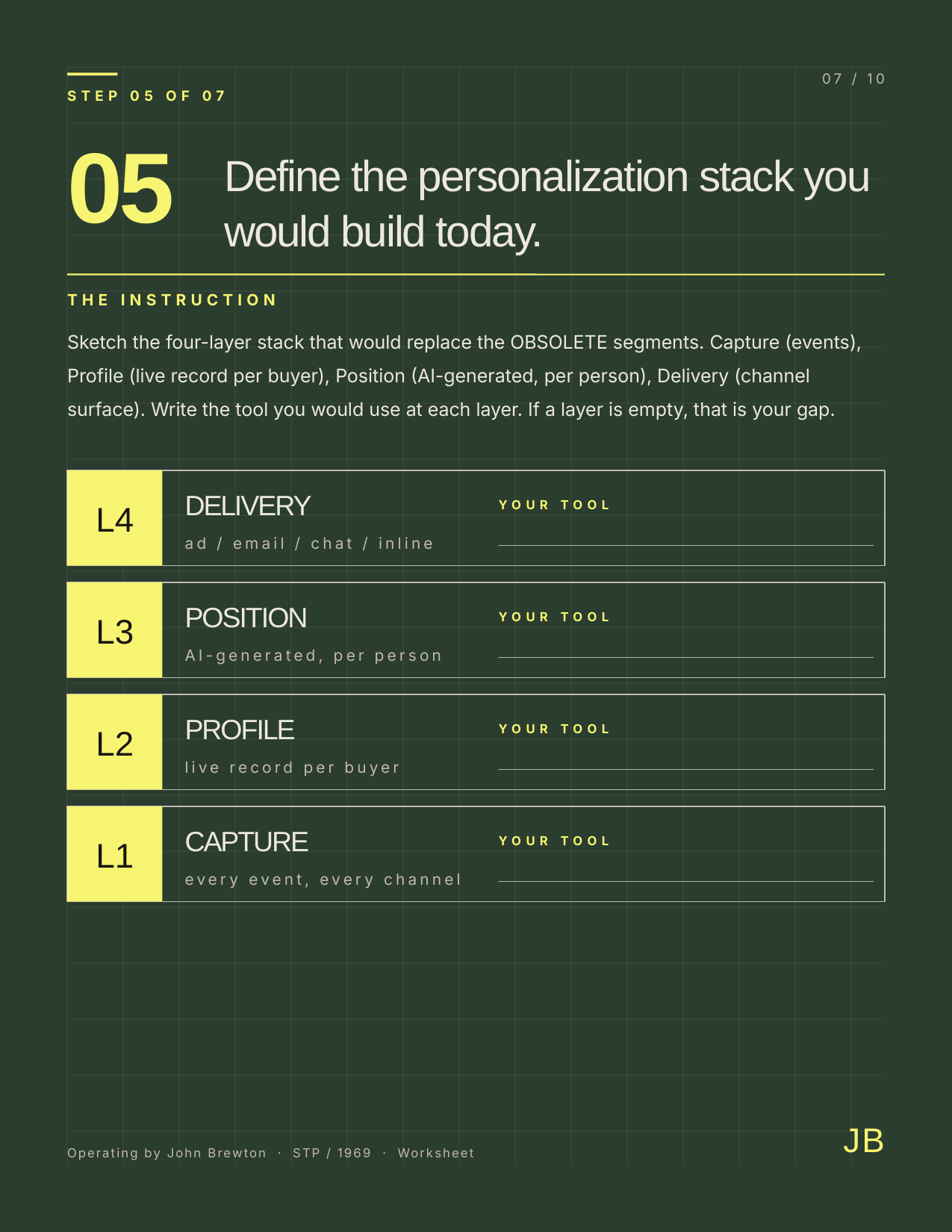

07 / 10

STEP 05 OF 07

05
Define the personalization stack you would build today.

THE INSTRUCTION

Sketch the four-layer stack that would replace the OBSOLETE segments. Capture (events), Profile (live record per buyer), Position (AI-generated, per person), Delivery (channel surface). Write the tool you would use at each layer. If a layer is empty, that is your gap.

L4
DELIVERY
YOUR TOOL

ad / email / chat / inline

L3
POSITION
YOUR TOOL

AI-generated, per person

L2
PROFILE
YOUR TOOL

live record per buyer

L1
CAPTURE
YOUR TOOL

every event, every channel

JB
Operating by John Brewton  ·  STP / 1969  ·  Worksheet